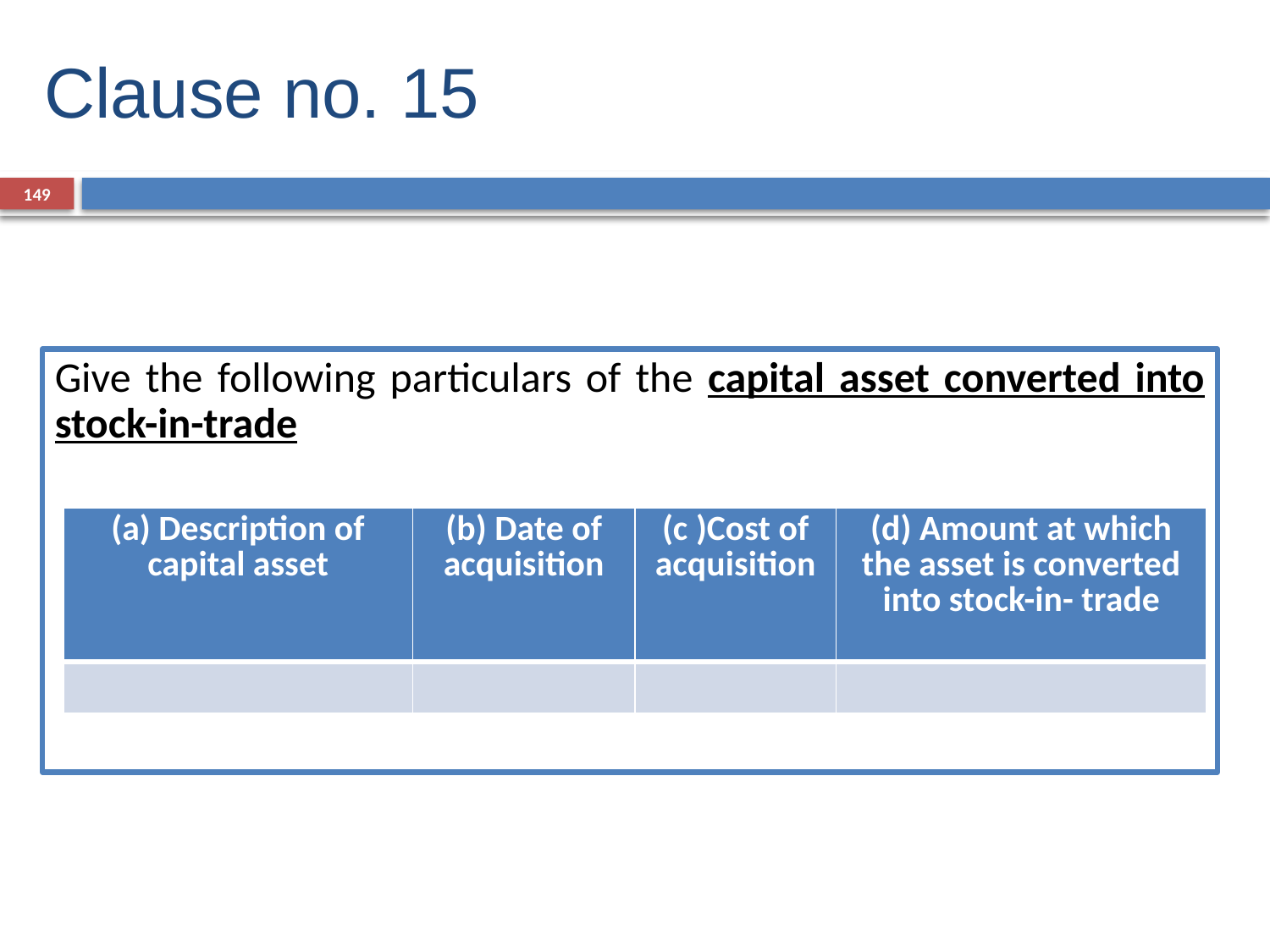

# Clause no. 15
149
Give the following particulars of the capital asset converted into stock-in-trade

| (a) Description of capital asset | (b) Date of acquisition | (c )Cost of acquisition | (d) Amount at which the asset is converted into stock-in- trade |
| --- | --- | --- | --- |
|  |  |  |  |